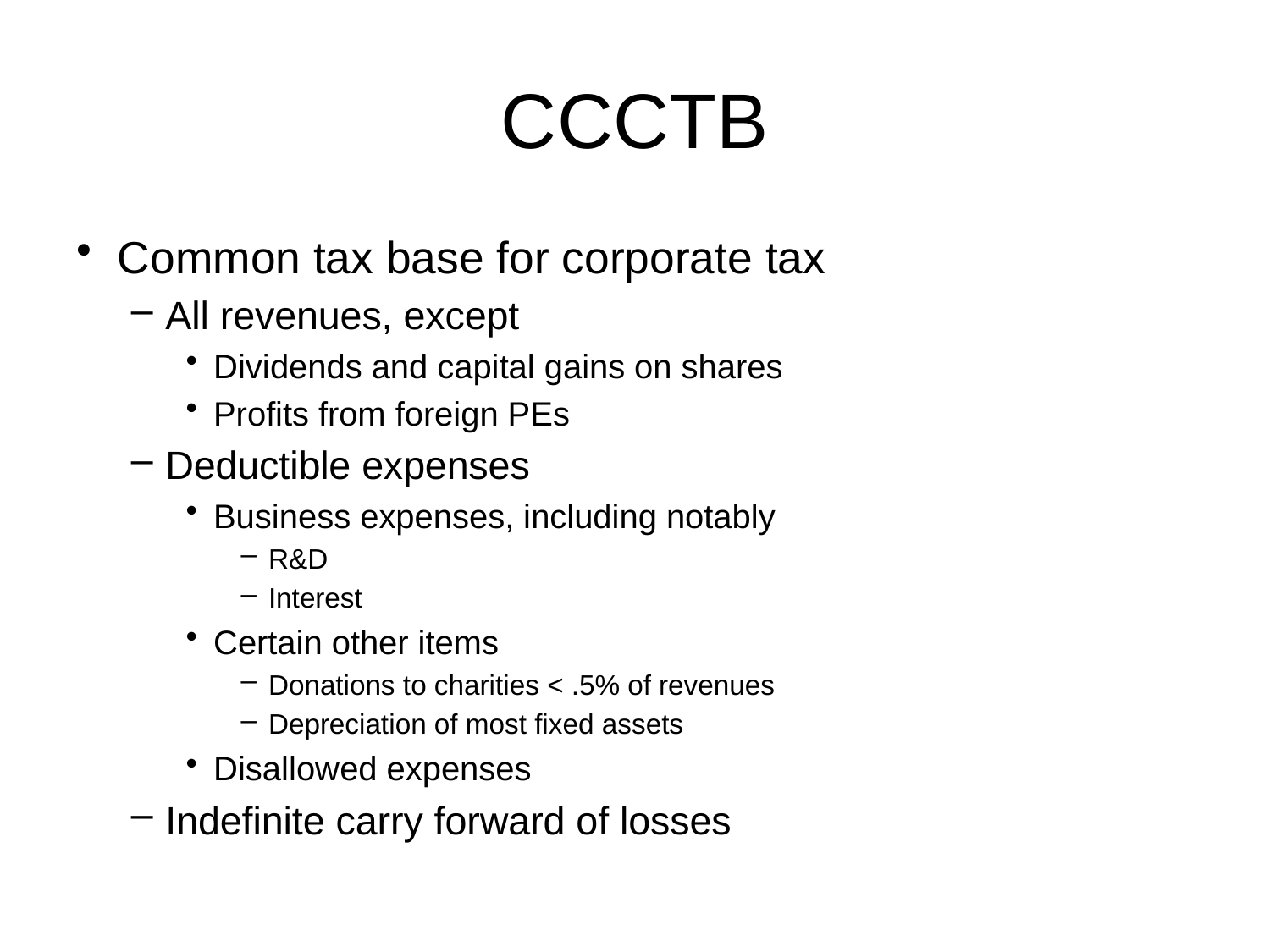

# CCCTB
Common tax base for corporate tax
All revenues, except
Dividends and capital gains on shares
Profits from foreign PEs
Deductible expenses
Business expenses, including notably
R&D
Interest
Certain other items
Donations to charities < .5% of revenues
Depreciation of most fixed assets
Disallowed expenses
Indefinite carry forward of losses